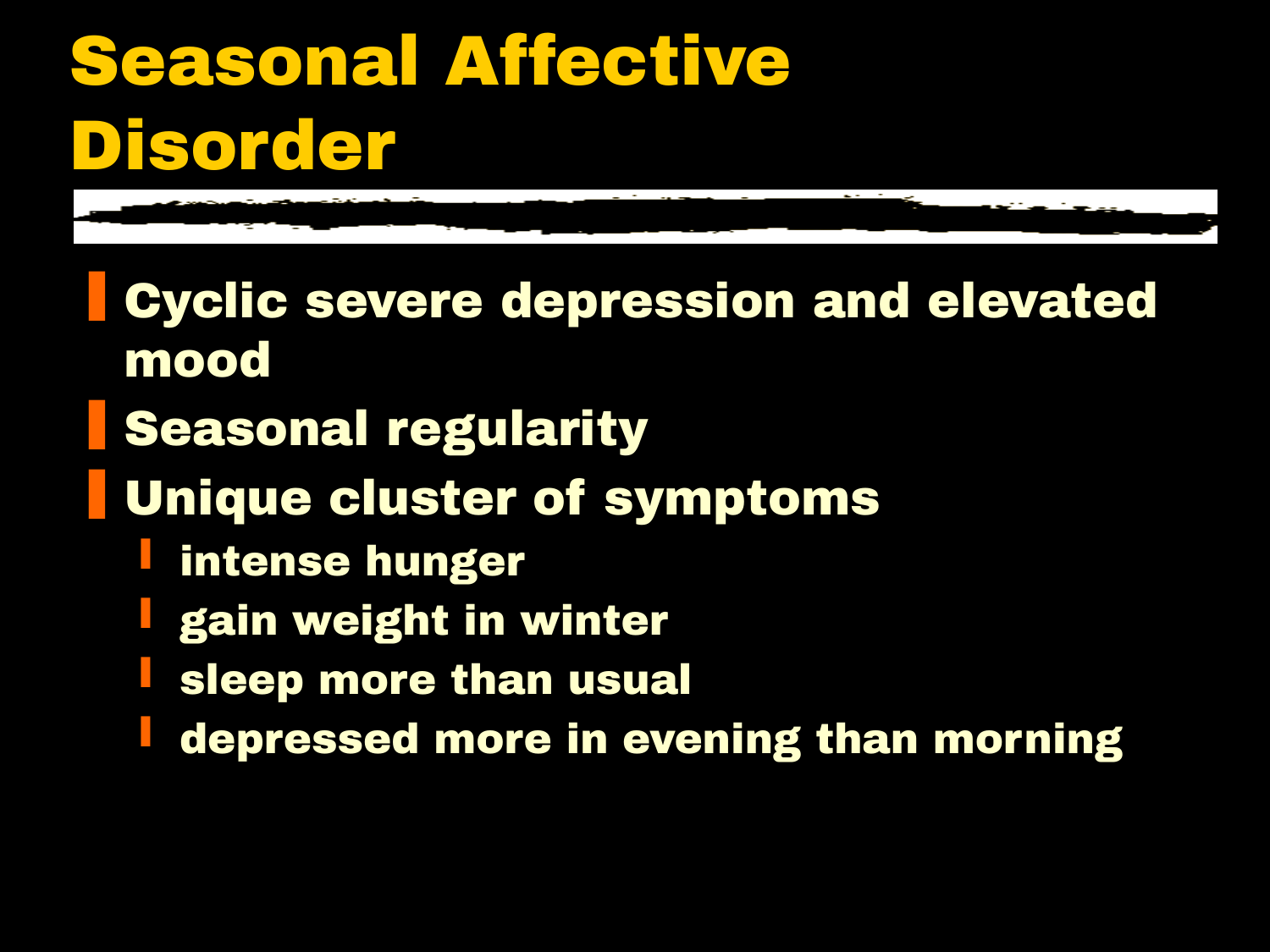

# Seasonal Affective Disorder
Cyclic severe depression and elevated mood
Seasonal regularity
Unique cluster of symptoms
intense hunger
gain weight in winter
sleep more than usual
depressed more in evening than morning